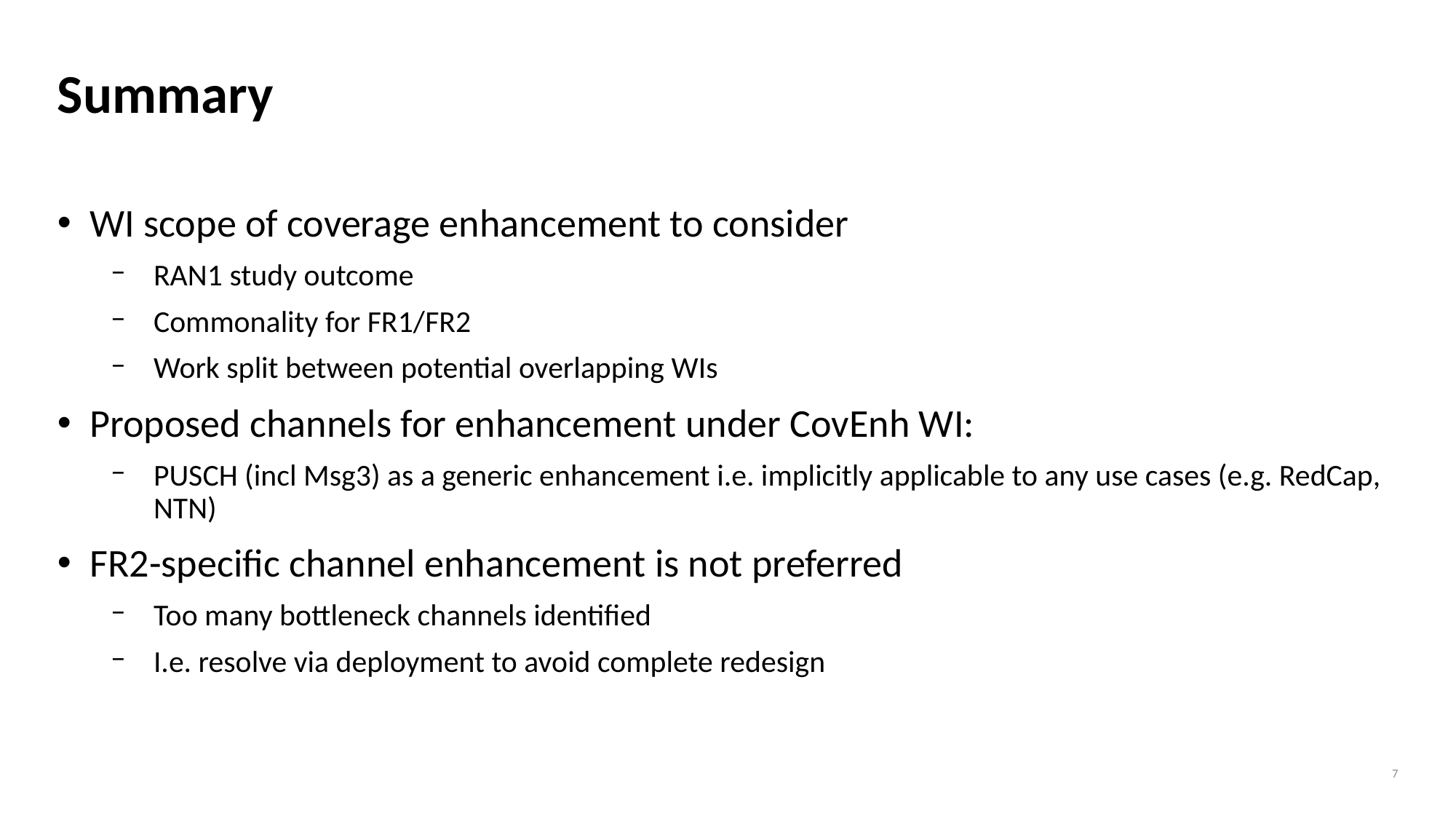

# Summary
WI scope of coverage enhancement to consider
RAN1 study outcome
Commonality for FR1/FR2
Work split between potential overlapping WIs
Proposed channels for enhancement under CovEnh WI:
PUSCH (incl Msg3) as a generic enhancement i.e. implicitly applicable to any use cases (e.g. RedCap, NTN)
FR2-specific channel enhancement is not preferred
Too many bottleneck channels identified
I.e. resolve via deployment to avoid complete redesign

7